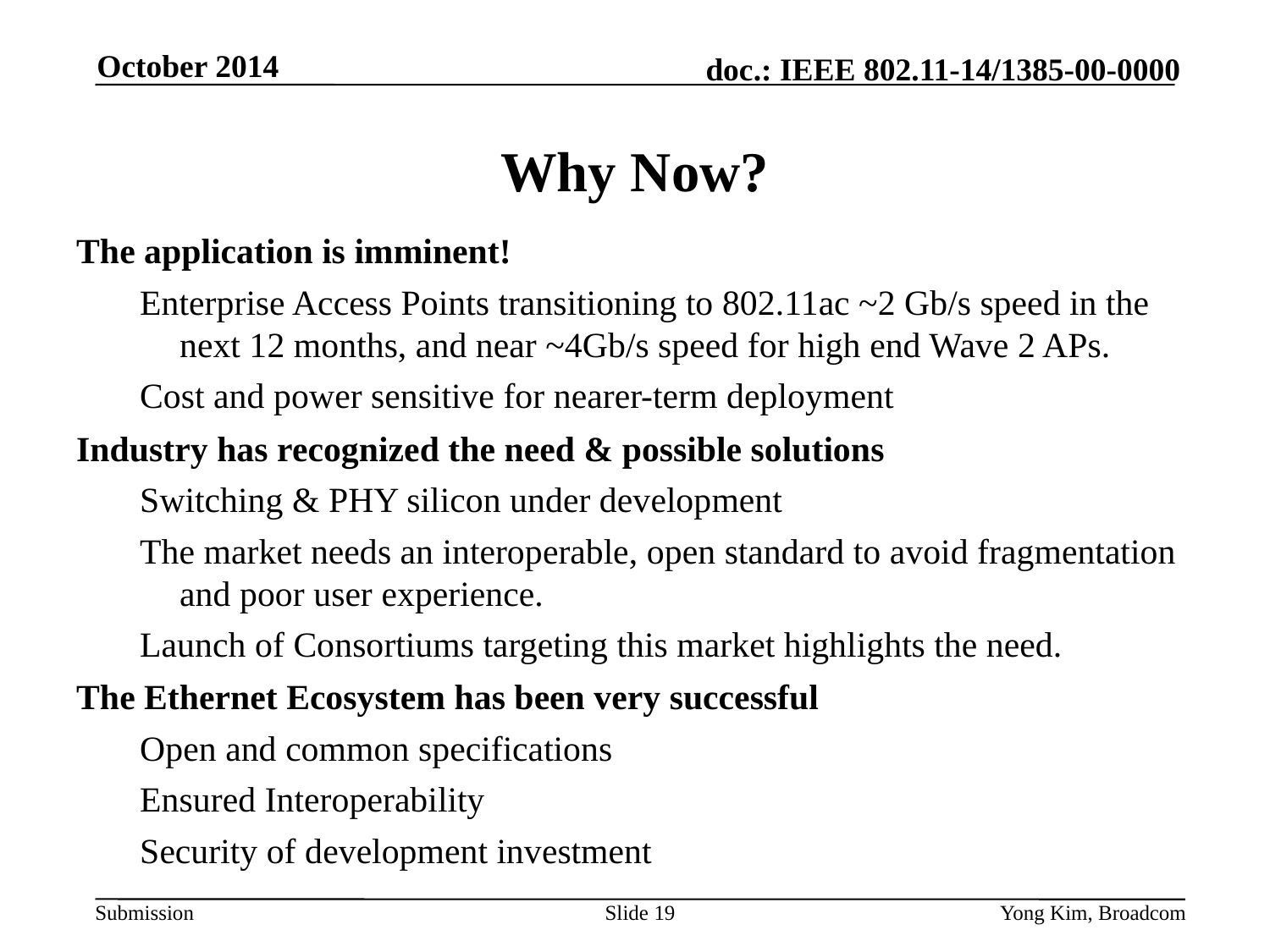

October 2014
# Why Now?
The application is imminent!
Enterprise Access Points transitioning to 802.11ac ~2 Gb/s speed in the next 12 months, and near ~4Gb/s speed for high end Wave 2 APs.
Cost and power sensitive for nearer-term deployment
Industry has recognized the need & possible solutions
Switching & PHY silicon under development
The market needs an interoperable, open standard to avoid fragmentation and poor user experience.
Launch of Consortiums targeting this market highlights the need.
The Ethernet Ecosystem has been very successful
Open and common specifications
Ensured Interoperability
Security of development investment

Slide 19
Yong Kim, Broadcom